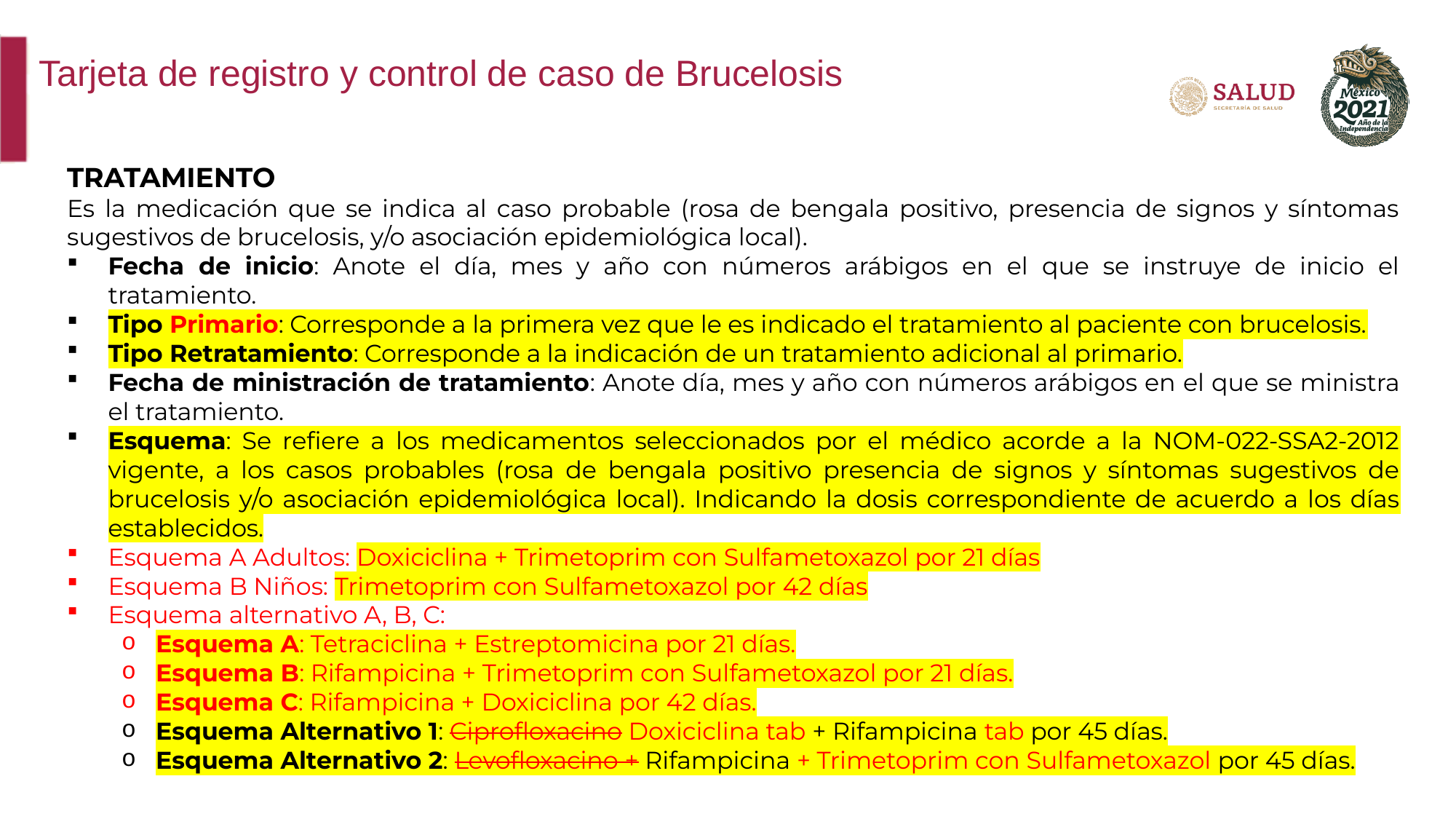

Tarjeta de registro y control de caso de Brucelosis
TRATAMIENTO
Es la medicación que se indica al caso probable (rosa de bengala positivo, presencia de signos y síntomas sugestivos de brucelosis, y/o asociación epidemiológica local).
Fecha de inicio: Anote el día, mes y año con números arábigos en el que se instruye de inicio el tratamiento.
Tipo Primario: Corresponde a la primera vez que le es indicado el tratamiento al paciente con brucelosis.
Tipo Retratamiento: Corresponde a la indicación de un tratamiento adicional al primario.
Fecha de ministración de tratamiento: Anote día, mes y año con números arábigos en el que se ministra el tratamiento.
Esquema: Se refiere a los medicamentos seleccionados por el médico acorde a la NOM-022-SSA2-2012 vigente, a los casos probables (rosa de bengala positivo presencia de signos y síntomas sugestivos de brucelosis y/o asociación epidemiológica local). Indicando la dosis correspondiente de acuerdo a los días establecidos.
Esquema A Adultos: Doxiciclina + Trimetoprim con Sulfametoxazol por 21 días
Esquema B Niños: Trimetoprim con Sulfametoxazol por 42 días
Esquema alternativo A, B, C:
Esquema A: Tetraciclina + Estreptomicina por 21 días.
Esquema B: Rifampicina + Trimetoprim con Sulfametoxazol por 21 días.
Esquema C: Rifampicina + Doxiciclina por 42 días.
Esquema Alternativo 1: Ciprofloxacino Doxiciclina tab + Rifampicina tab por 45 días.
Esquema Alternativo 2: Levofloxacino + Rifampicina + Trimetoprim con Sulfametoxazol por 45 días.